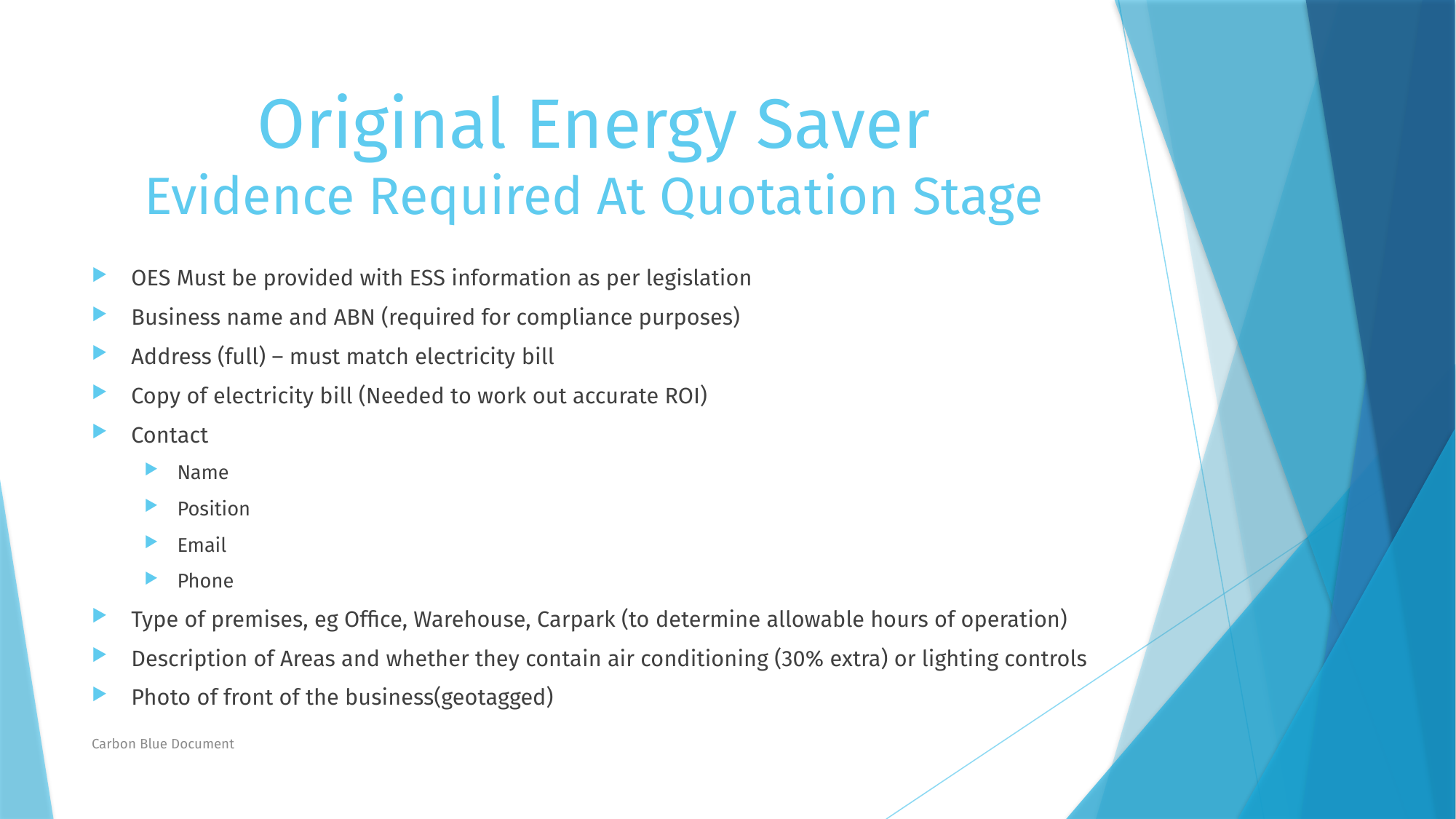

# Original Energy Saver Evidence Required At Quotation Stage
OES Must be provided with ESS information as per legislation
Business name and ABN (required for compliance purposes)
Address (full) – must match electricity bill
Copy of electricity bill (Needed to work out accurate ROI)
Contact
Name
Position
Email
Phone
Type of premises, eg Office, Warehouse, Carpark (to determine allowable hours of operation)
Description of Areas and whether they contain air conditioning (30% extra) or lighting controls
Photo of front of the business(geotagged)

Carbon Blue Document